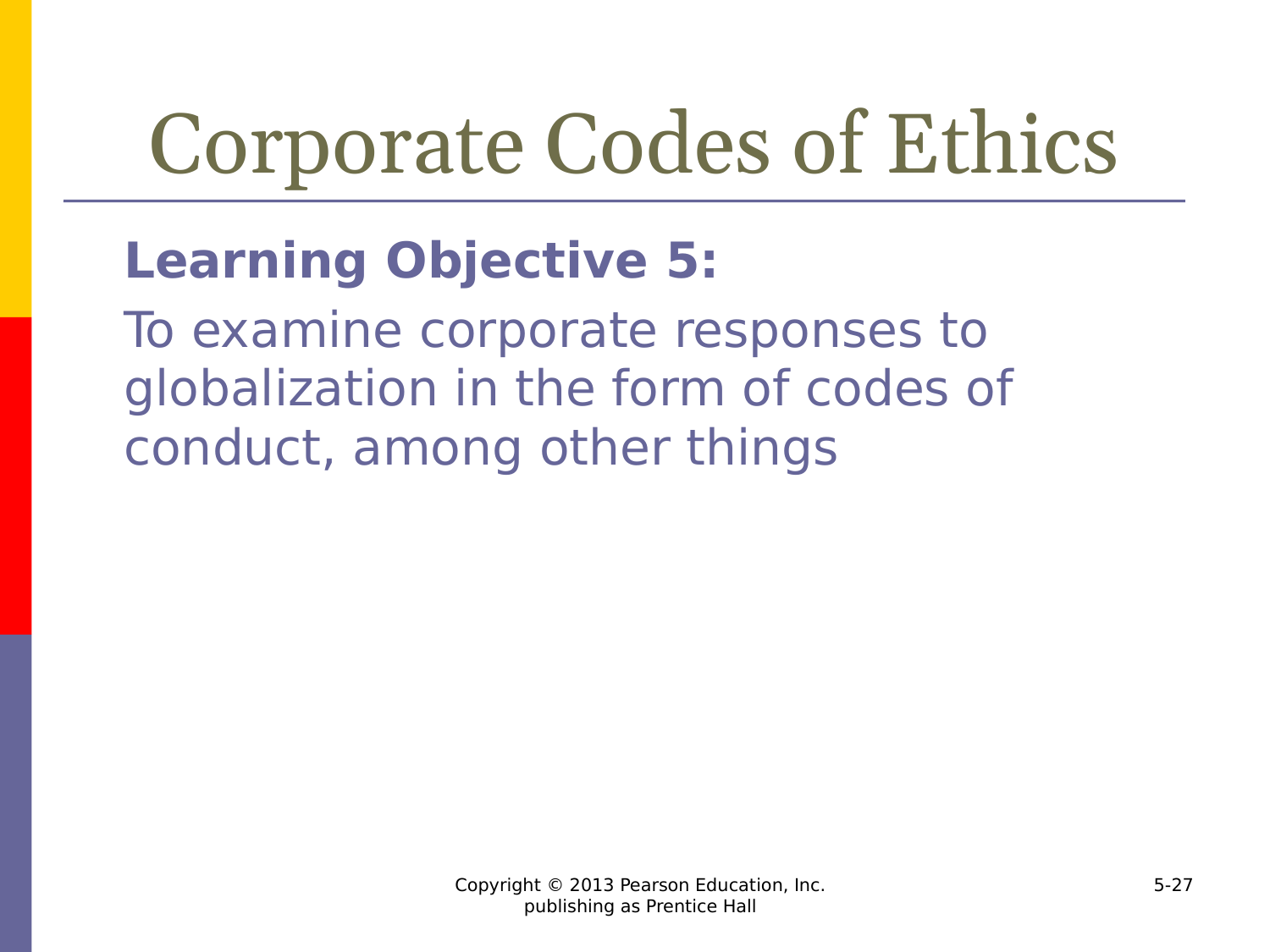

# Corporate Codes of Ethics
	Learning Objective 5:
	To examine corporate responses to globalization in the form of codes of conduct, among other things

Copyright © 2013 Pearson Education, Inc. publishing as Prentice Hall
5-27